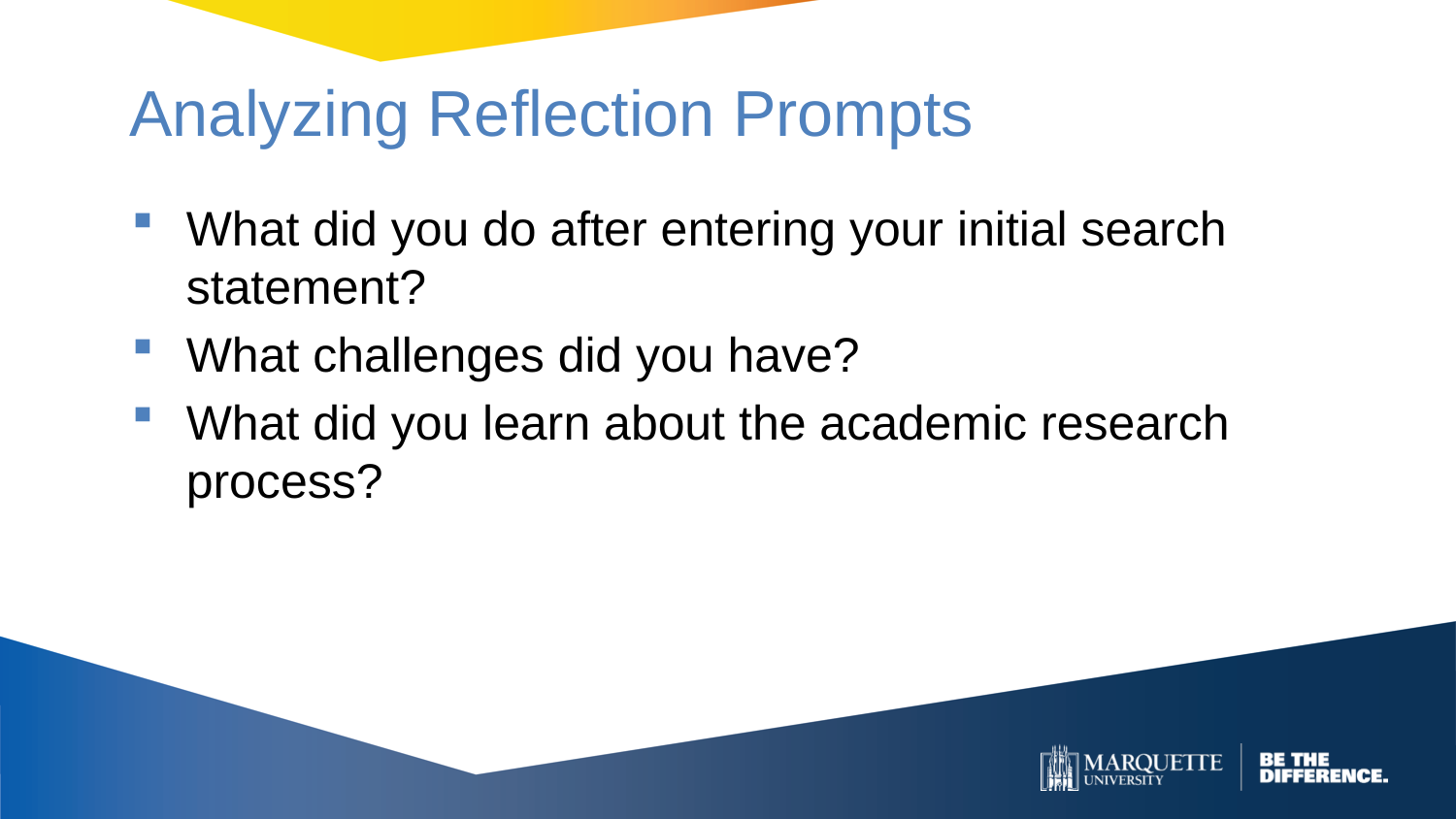

# Analyzing Reflection Prompts
What did you do after entering your initial search statement?
What challenges did you have?
What did you learn about the academic research process?